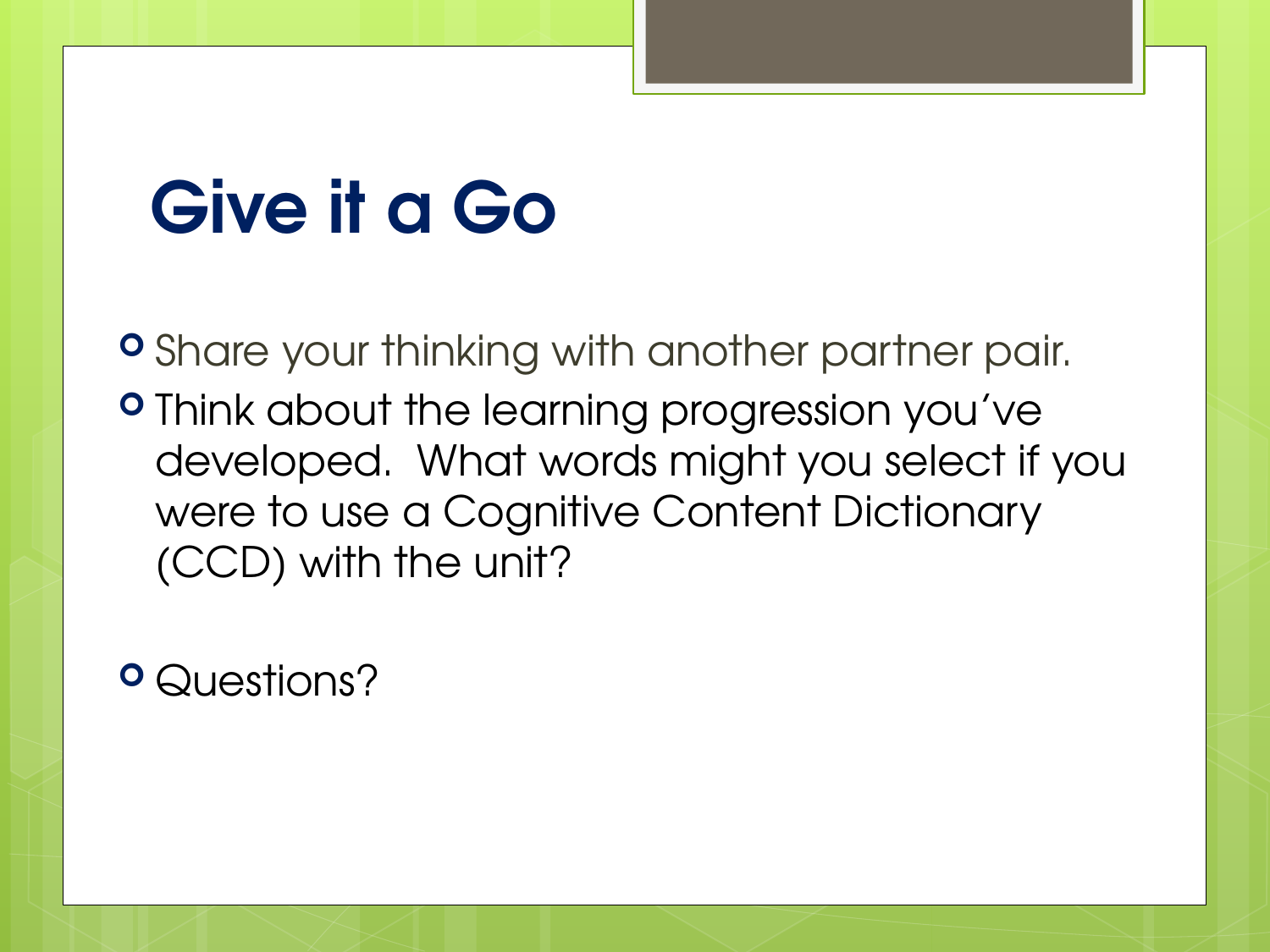

# Give it a Go
Share your thinking with another partner pair.
Think about the learning progression you’ve developed.  What words might you select if you were to use a Cognitive Content Dictionary (CCD) with the unit?

Questions?